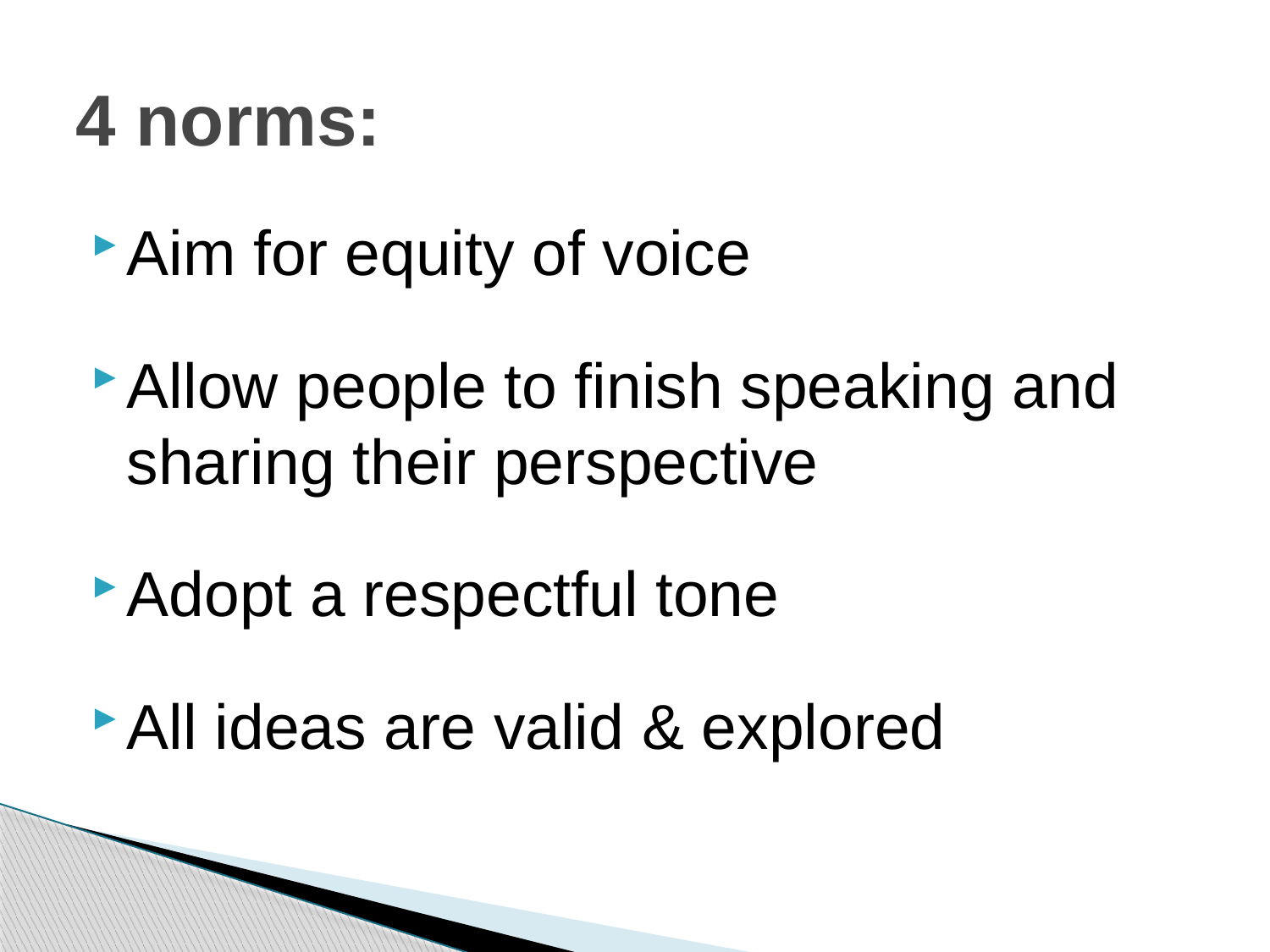

# 4 norms:
Aim for equity of voice

Allow people to finish speaking and sharing their perspective

Adopt a respectful tone

All ideas are valid & explored